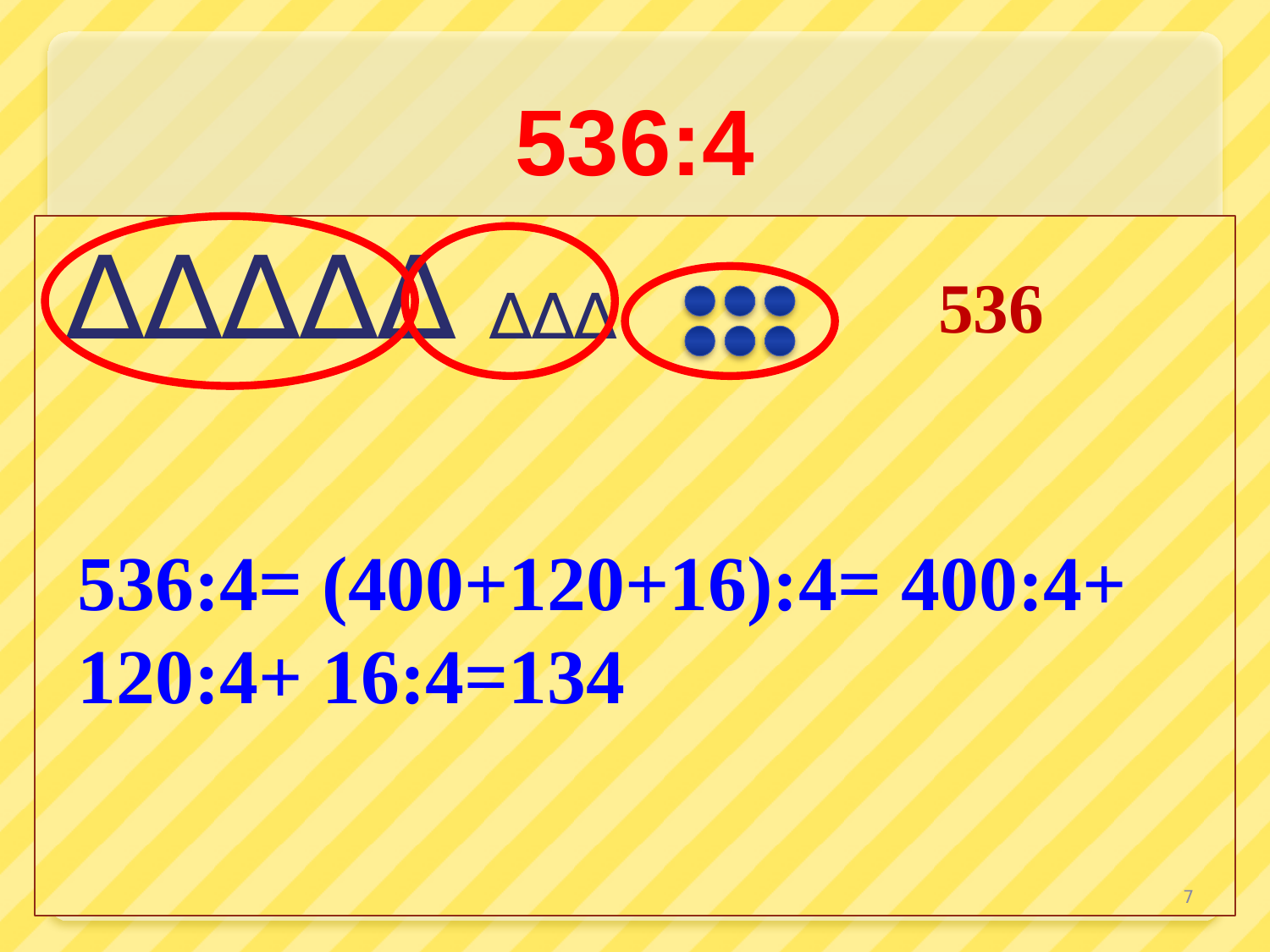

# 536:4
∆∆∆∆∆ ∆∆∆

536

536:4= (400+120+16):4= 400:4+ 120:4+ 16:4=134
7